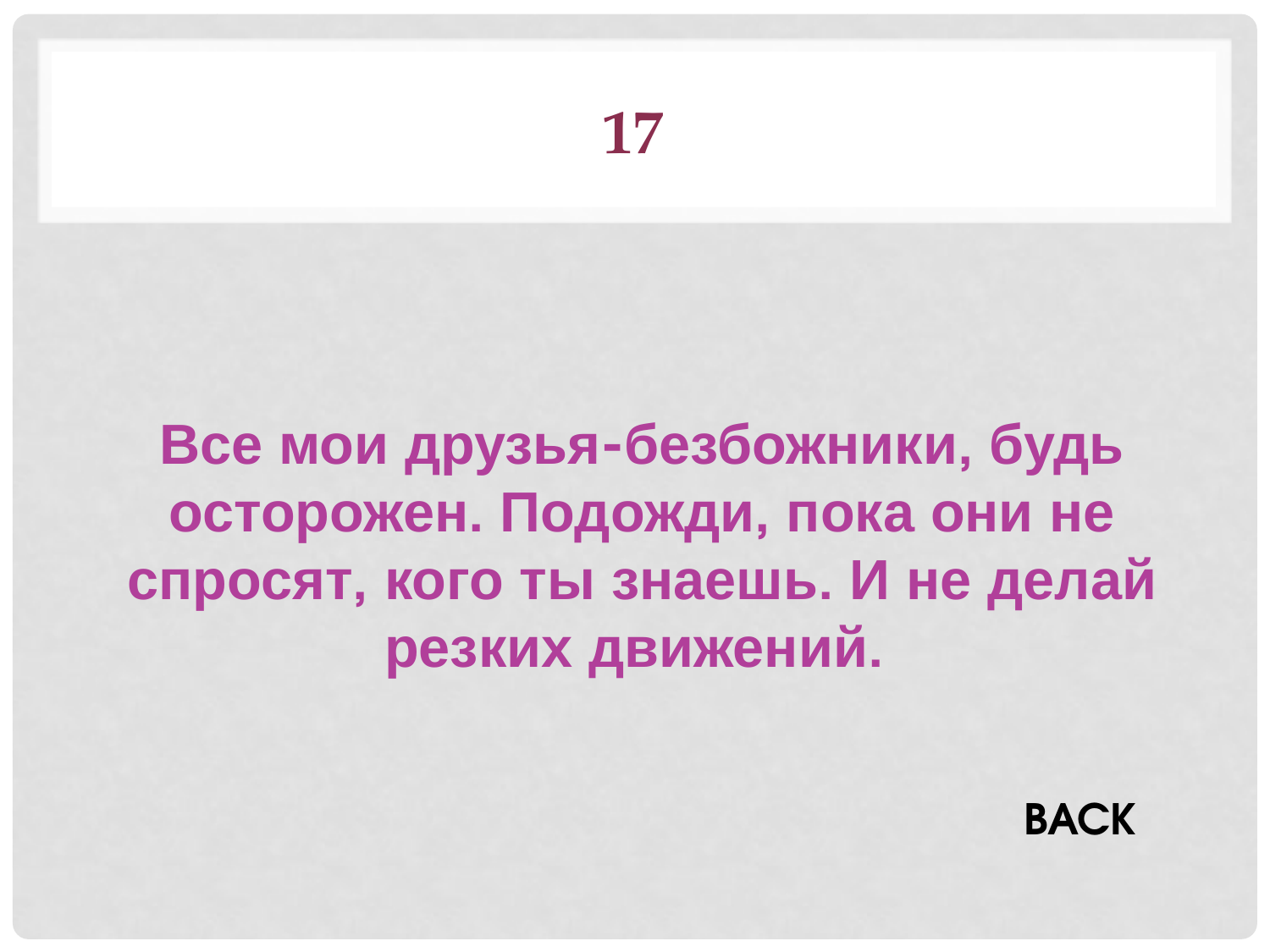

# 17

Все мои друзья-безбожники, будь осторожен. Подожди, пока они не спросят, кого ты знаешь. И не делай резких движений.
BACK